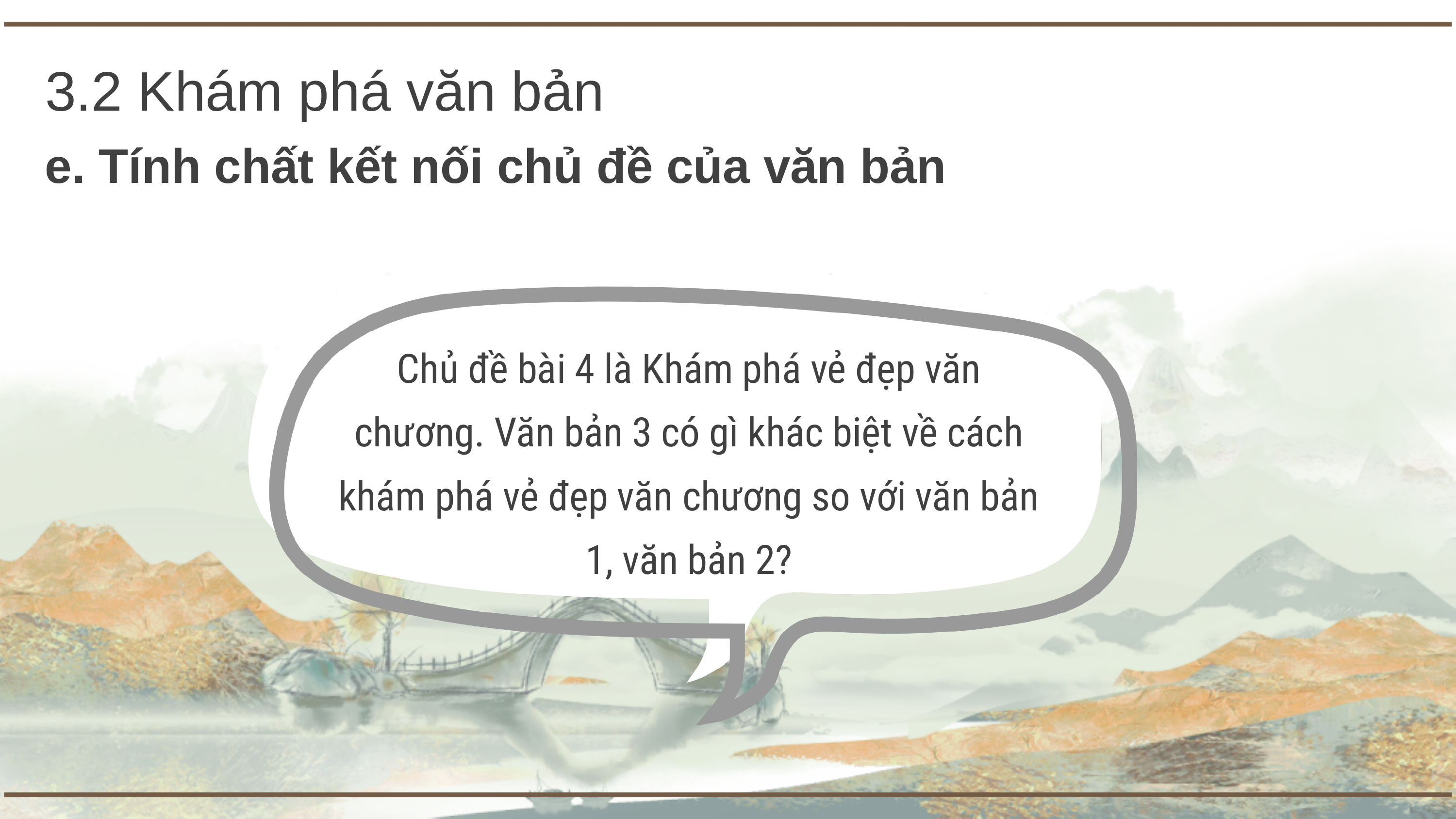

3.2 Khám phá văn bản
e. Tính chất kết nối chủ đề của văn bản

Chủ đề bài 4 là Khám phá vẻ đẹp văn chương. Văn bản 3 có gì khác biệt về cách khám phá vẻ đẹp văn chương so với văn bản 1, văn bản 2?